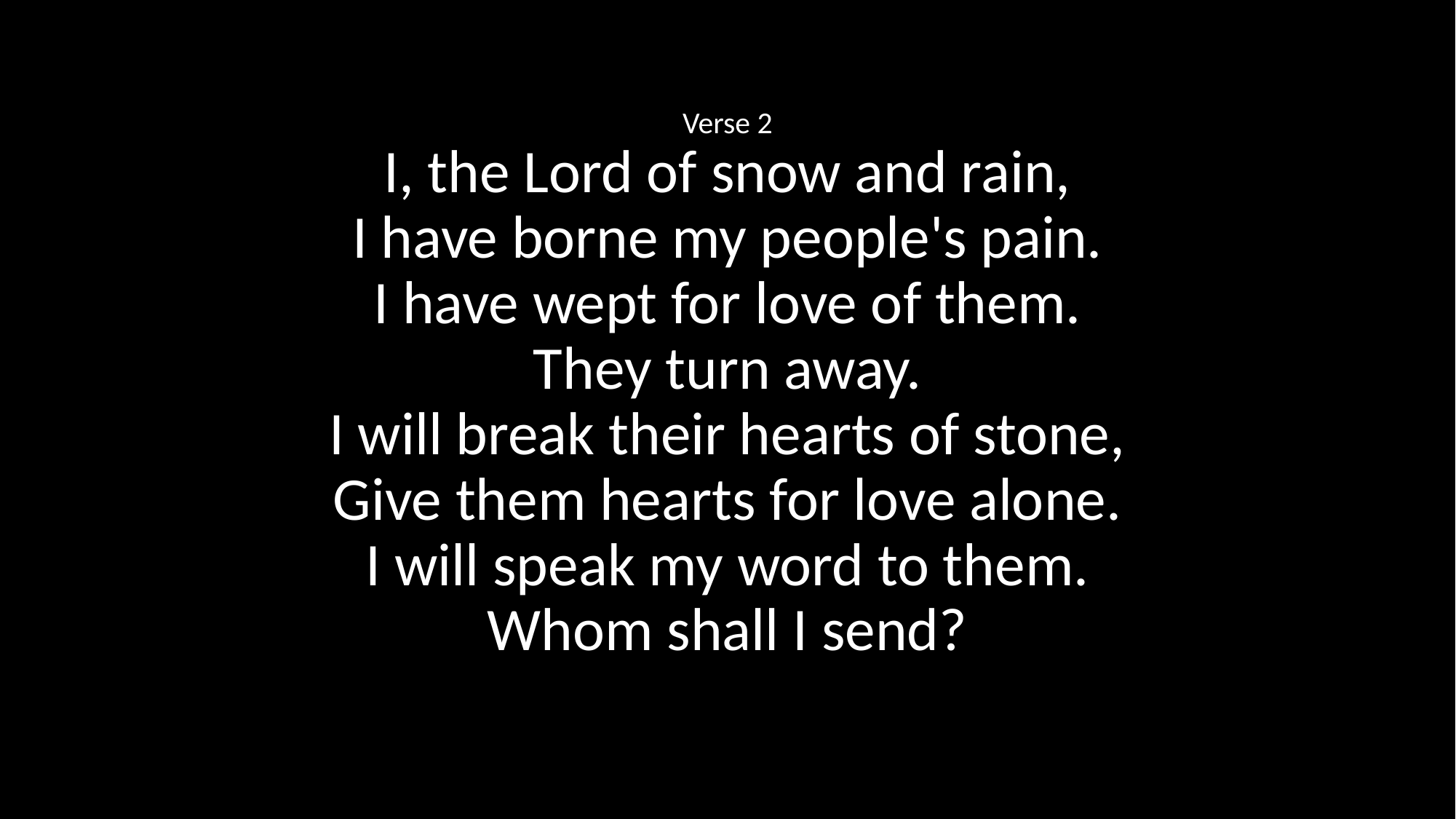

Verse 2
I, the Lord of snow and rain,
I have borne my people's pain.
I have wept for love of them.
They turn away.
I will break their hearts of stone,
Give them hearts for love alone.
I will speak my word to them.
Whom shall I send?